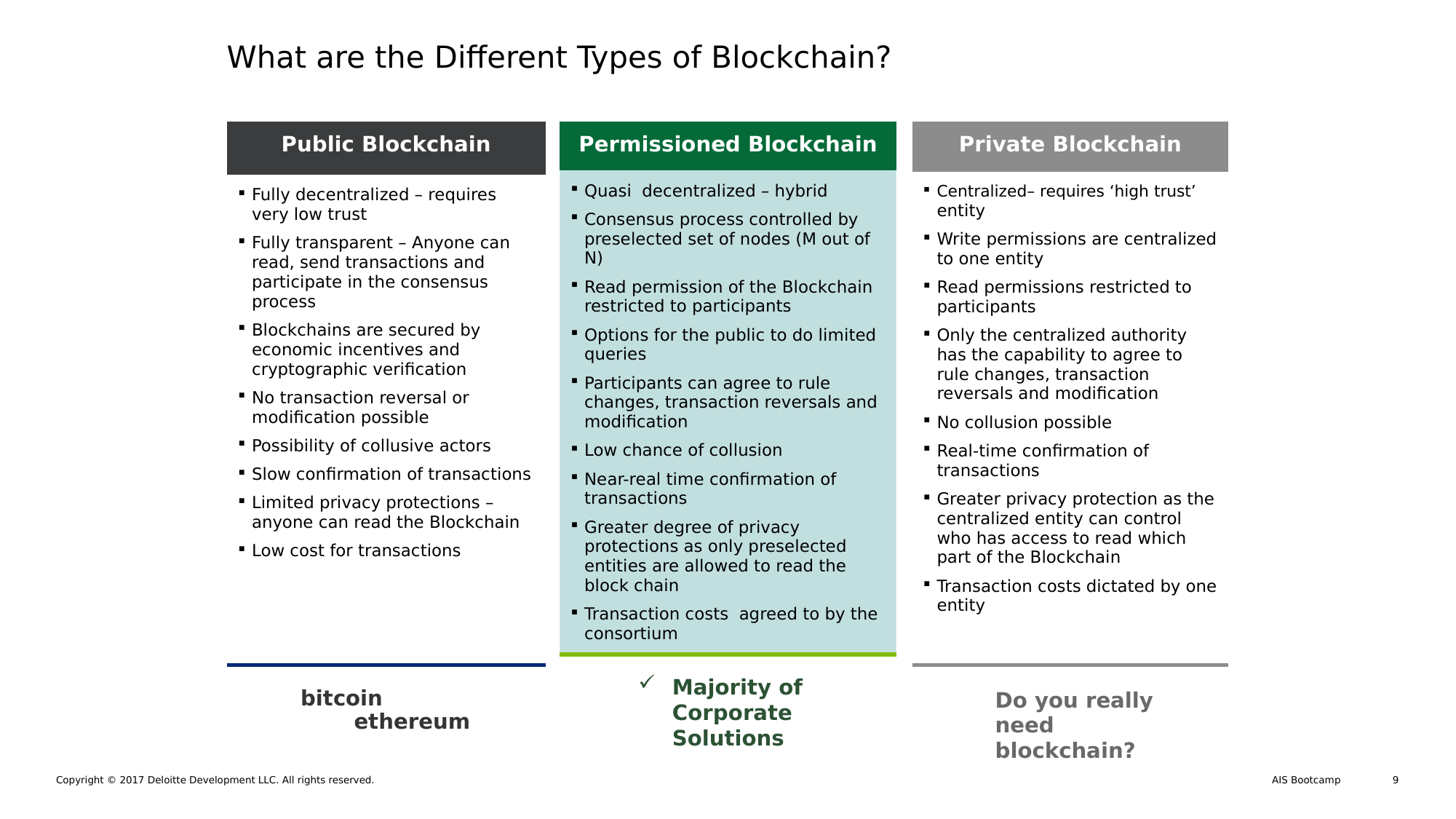

# What are the Different Types of Blockchain?
| Public Blockchain |
| --- |
| Fully decentralized – requires very low trust Fully transparent – Anyone can read, send transactions and participate in the consensus process Blockchains are secured by economic incentives and cryptographic verification No transaction reversal or modification possible Possibility of collusive actors Slow confirmation of transactions Limited privacy protections – anyone can read the Blockchain Low cost for transactions |
| Permissioned Blockchain |
| --- |
| Quasi decentralized – hybrid Consensus process controlled by preselected set of nodes (M out of N) Read permission of the Blockchain restricted to participants Options for the public to do limited queries Participants can agree to rule changes, transaction reversals and modification Low chance of collusion Near-real time confirmation of transactions Greater degree of privacy protections as only preselected entities are allowed to read the block chain Transaction costs agreed to by the consortium |
| Private Blockchain |
| --- |
| Centralized– requires ‘high trust’ entity Write permissions are centralized to one entity Read permissions restricted to participants Only the centralized authority has the capability to agree to rule changes, transaction reversals and modification No collusion possible Real-time confirmation of transactions Greater privacy protection as the centralized entity can control who has access to read which part of the Blockchain Transaction costs dictated by one entity |
Majority of Corporate Solutions
bitcoin
Do you really      need blockchain?
ethereum